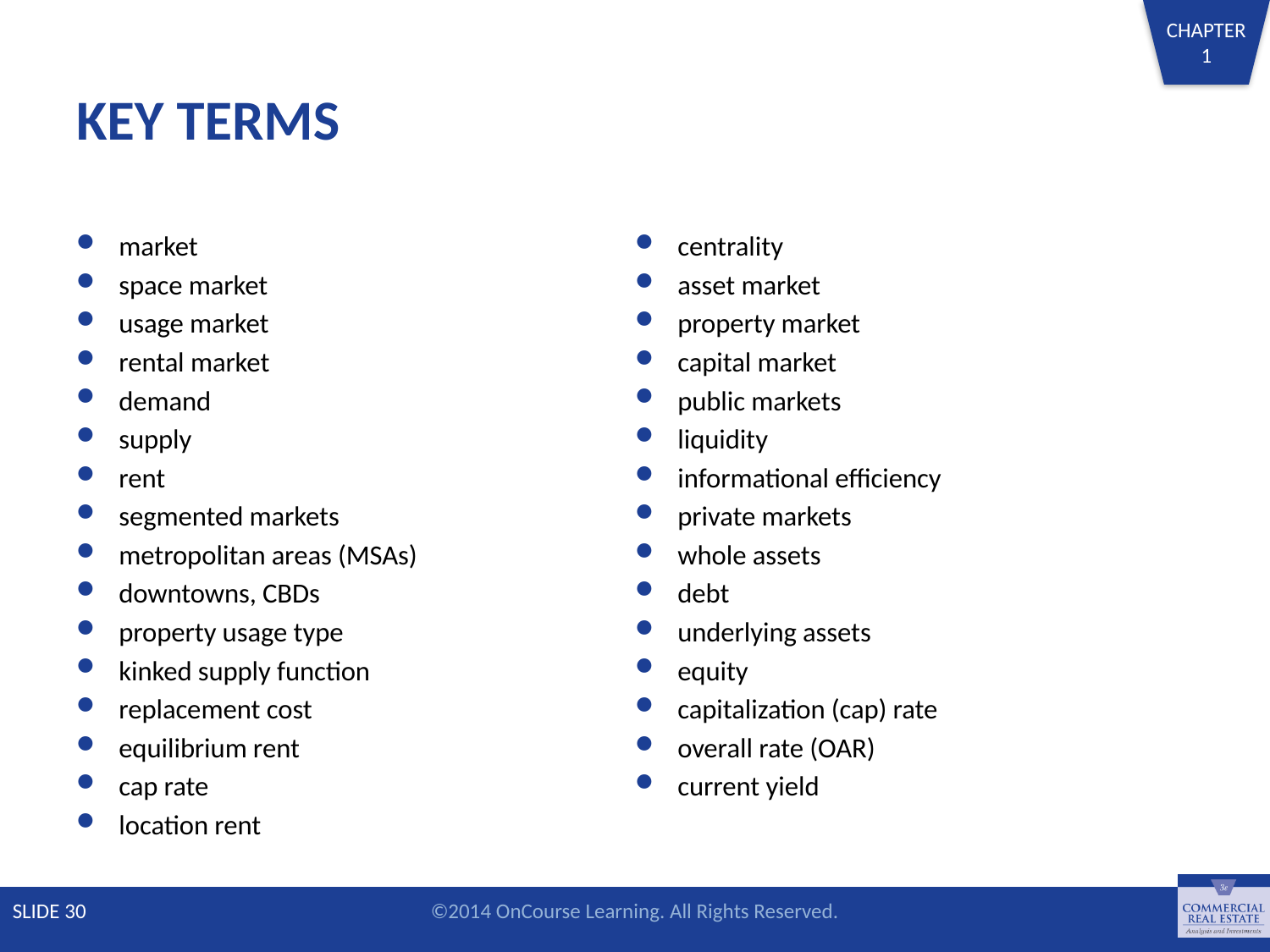

# KEY TERMS
market
space market
usage market
rental market
demand
supply
rent
segmented markets
metropolitan areas (MSAs)
downtowns, CBDs
property usage type
kinked supply function
replacement cost
equilibrium rent
cap rate
location rent
centrality
asset market
property market
capital market
public markets
liquidity
informational efficiency
private markets
whole assets
debt
underlying assets
equity
capitalization (cap) rate
overall rate (OAR)
current yield
SLIDE 30